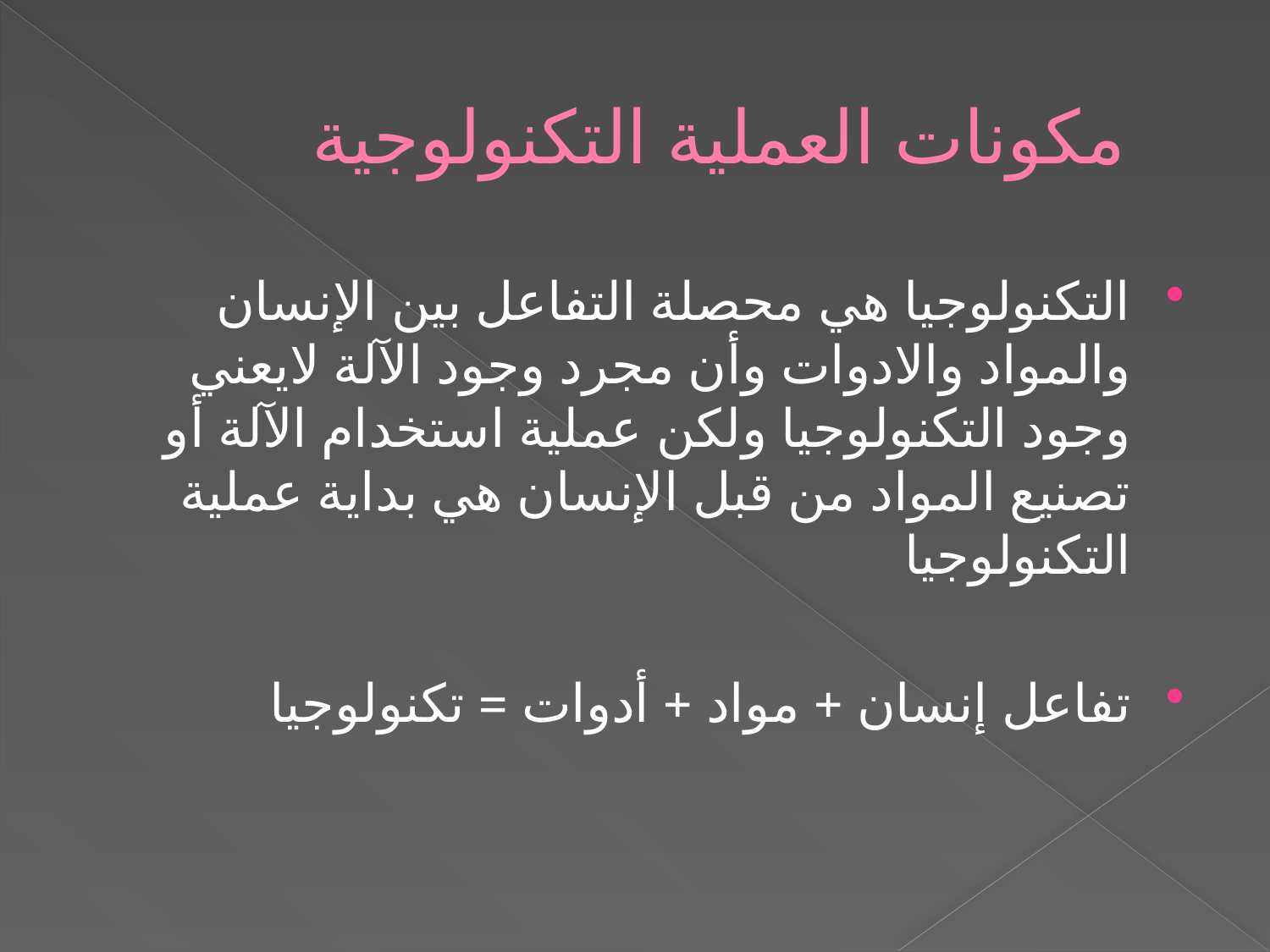

# مكونات العملية التكنولوجية
التكنولوجيا هي محصلة التفاعل بين الإنسان والمواد والادوات وأن مجرد وجود الآلة لايعني وجود التكنولوجيا ولكن عملية استخدام الآلة أو تصنيع المواد من قبل الإنسان هي بداية عملية التكنولوجيا

تفاعل إنسان + مواد + أدوات = تكنولوجيا